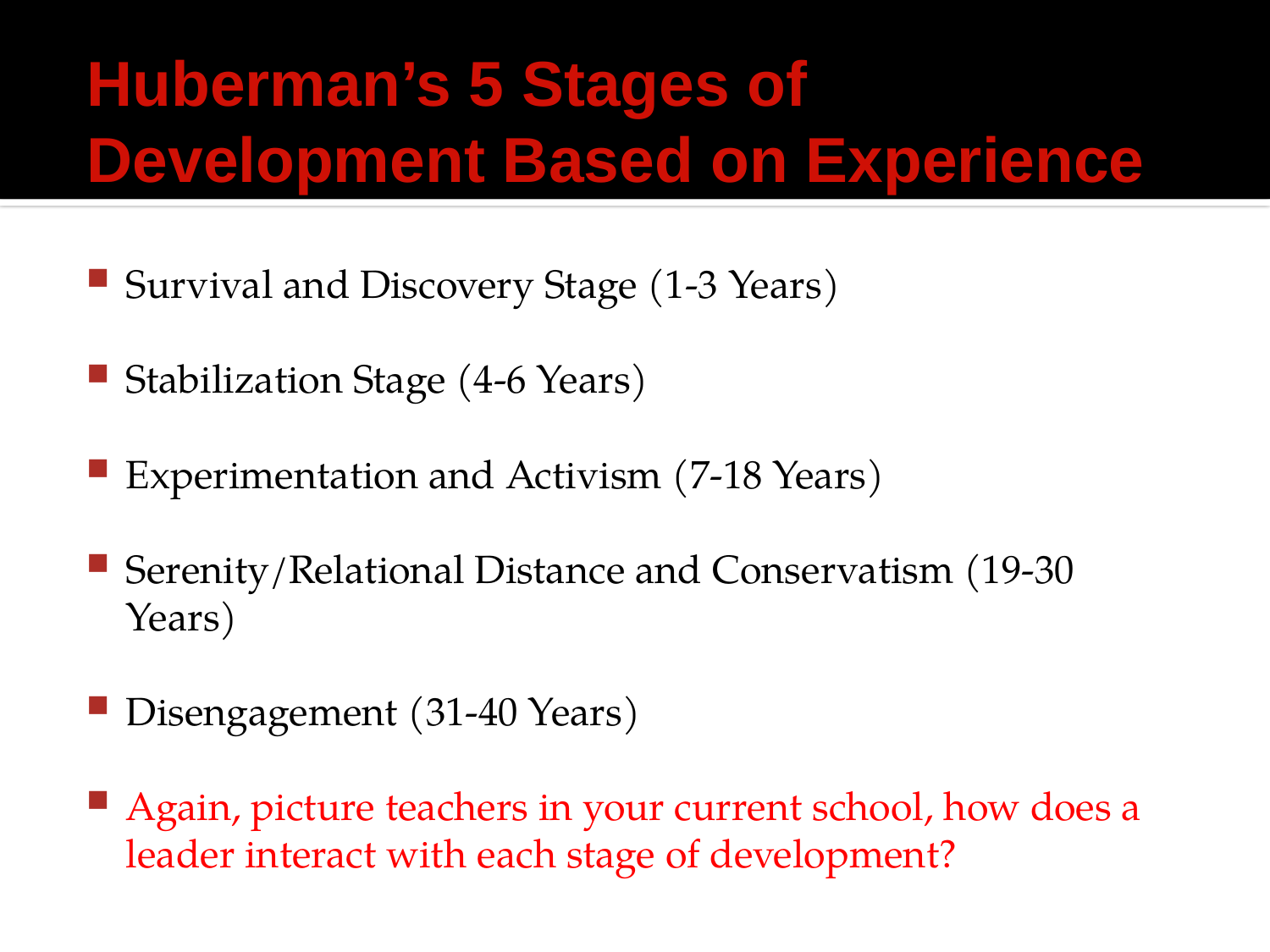

# Huberman’s 5 Stages of Development Based on Experience
Survival and Discovery Stage (1-3 Years)

Stabilization Stage (4-6 Years)

Experimentation and Activism (7-18 Years)

Serenity/Relational Distance and Conservatism (19-30 Years)

Disengagement (31-40 Years)

Again, picture teachers in your current school, how does a leader interact with each stage of development?